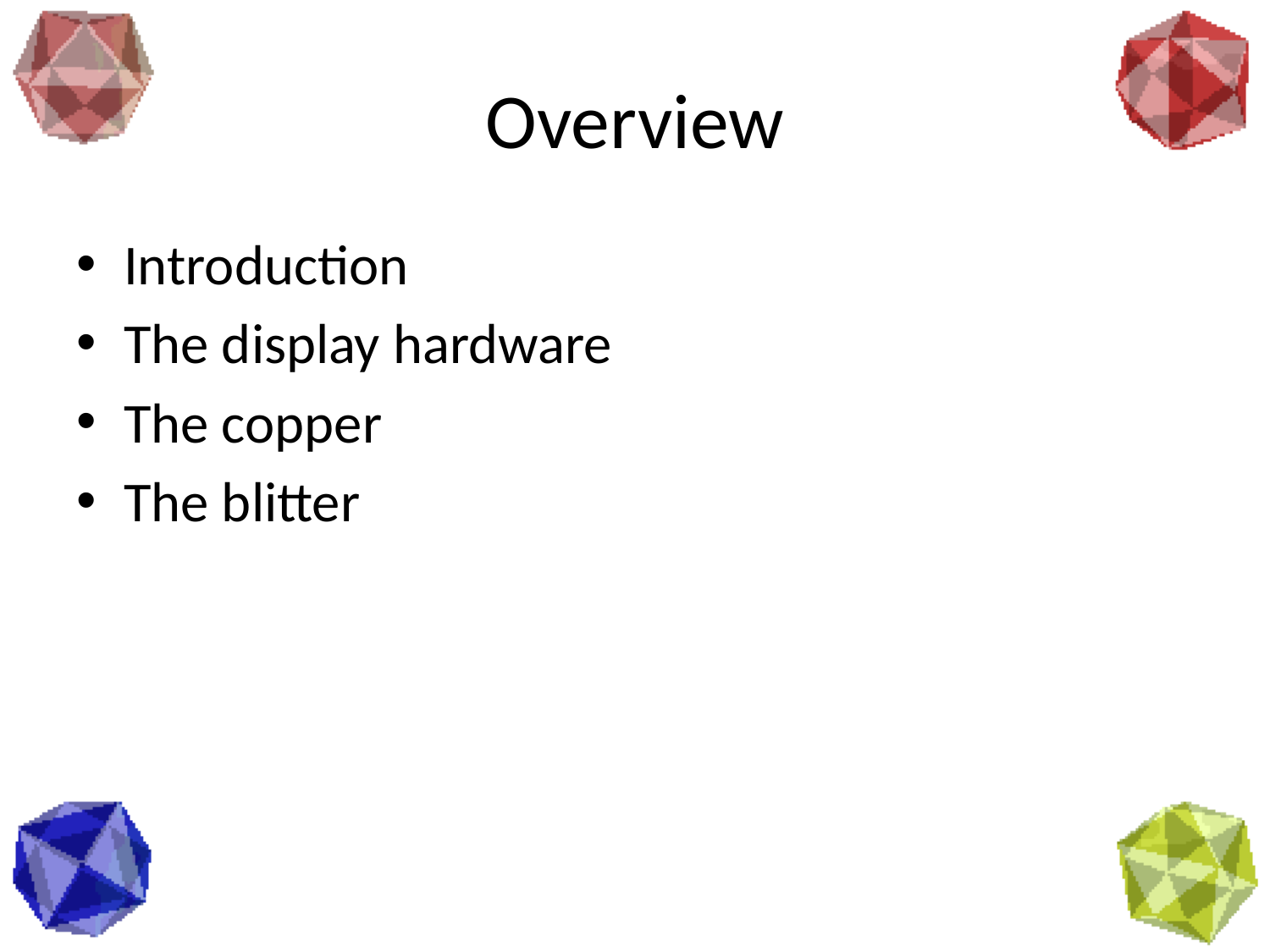

# Overview
Introduction
The display hardware
The copper
The blitter